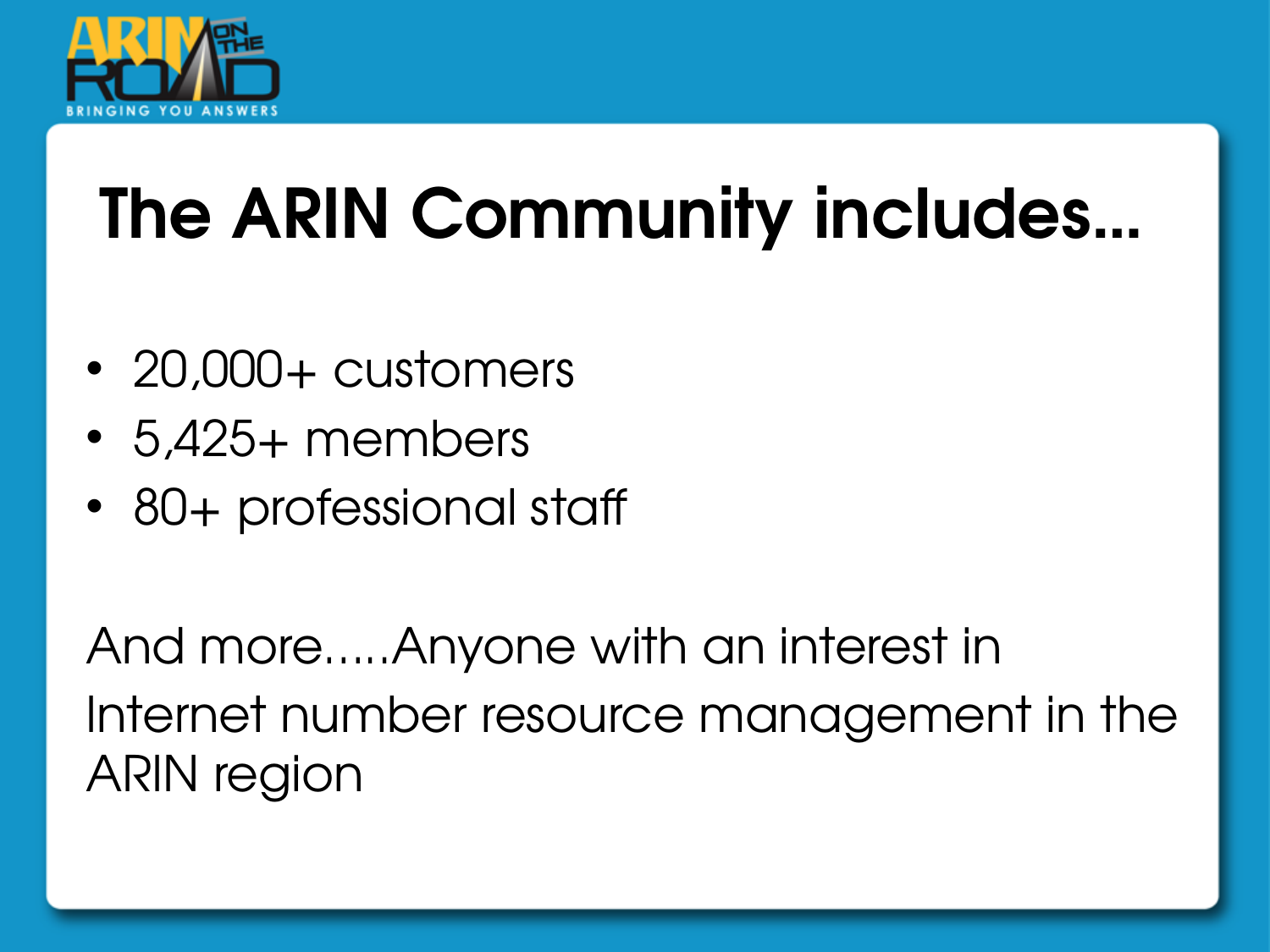

# The ARIN Community includes…

20,000+ customers
5,425+ members
80+ professional staff

And more…..Anyone with an interest in
Internet number resource management in the ARIN region